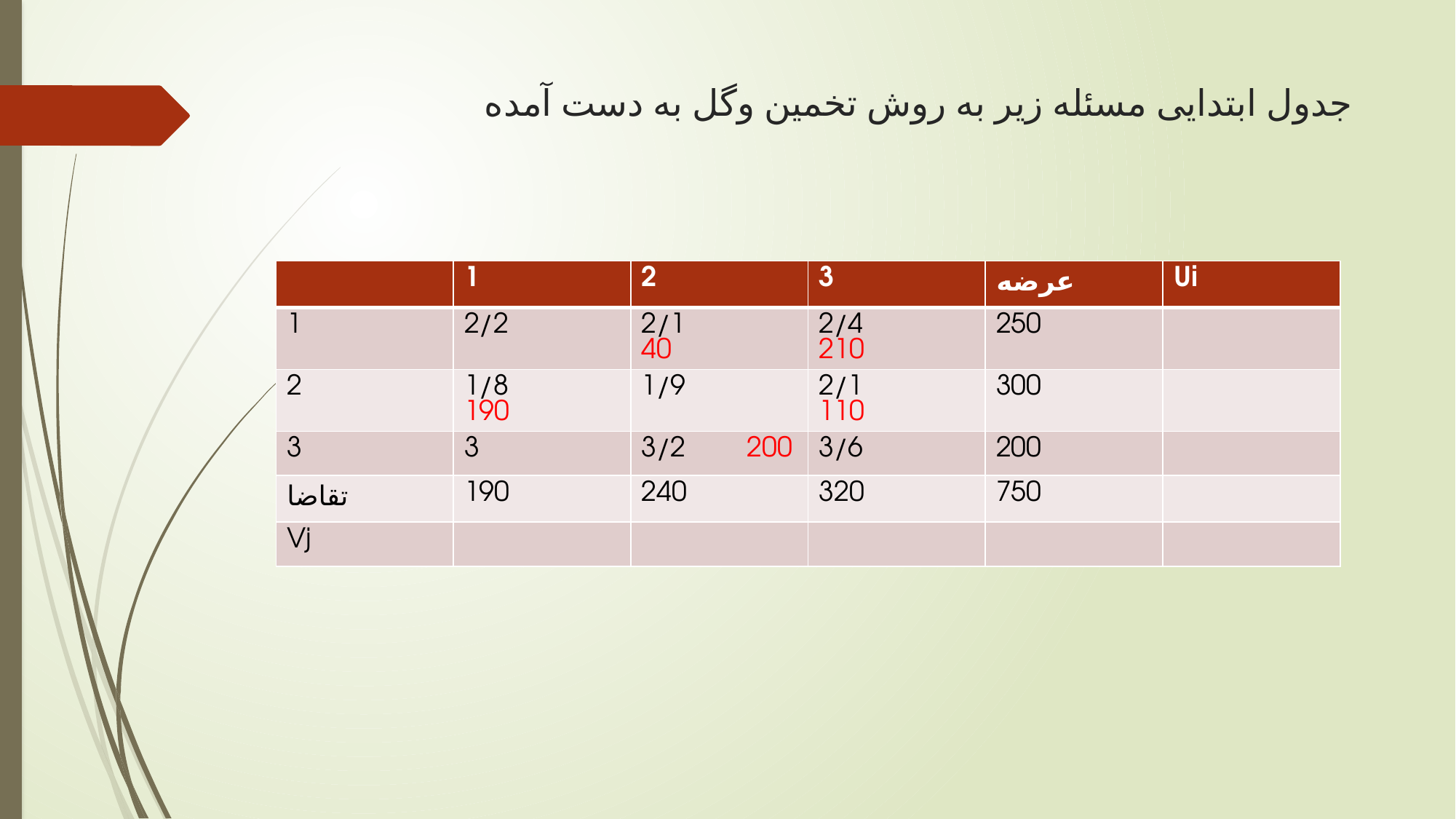

# جدول ابتدایی مسئله زیر به روش تخمین وگل به دست آمده
|  | 1 | 2 | 3 | عرضه | Ui |
| --- | --- | --- | --- | --- | --- |
| 1 | 2/2 | 2/1 40 | 2/4 210 | 250 |  |
| 2 | 1/8 190 | 1/9 | 2/1 110 | 300 |  |
| 3 | 3 | 3/2 200 | 3/6 | 200 |  |
| تقاضا | 190 | 240 | 320 | 750 |  |
| Vj |  |  |  |  |  |